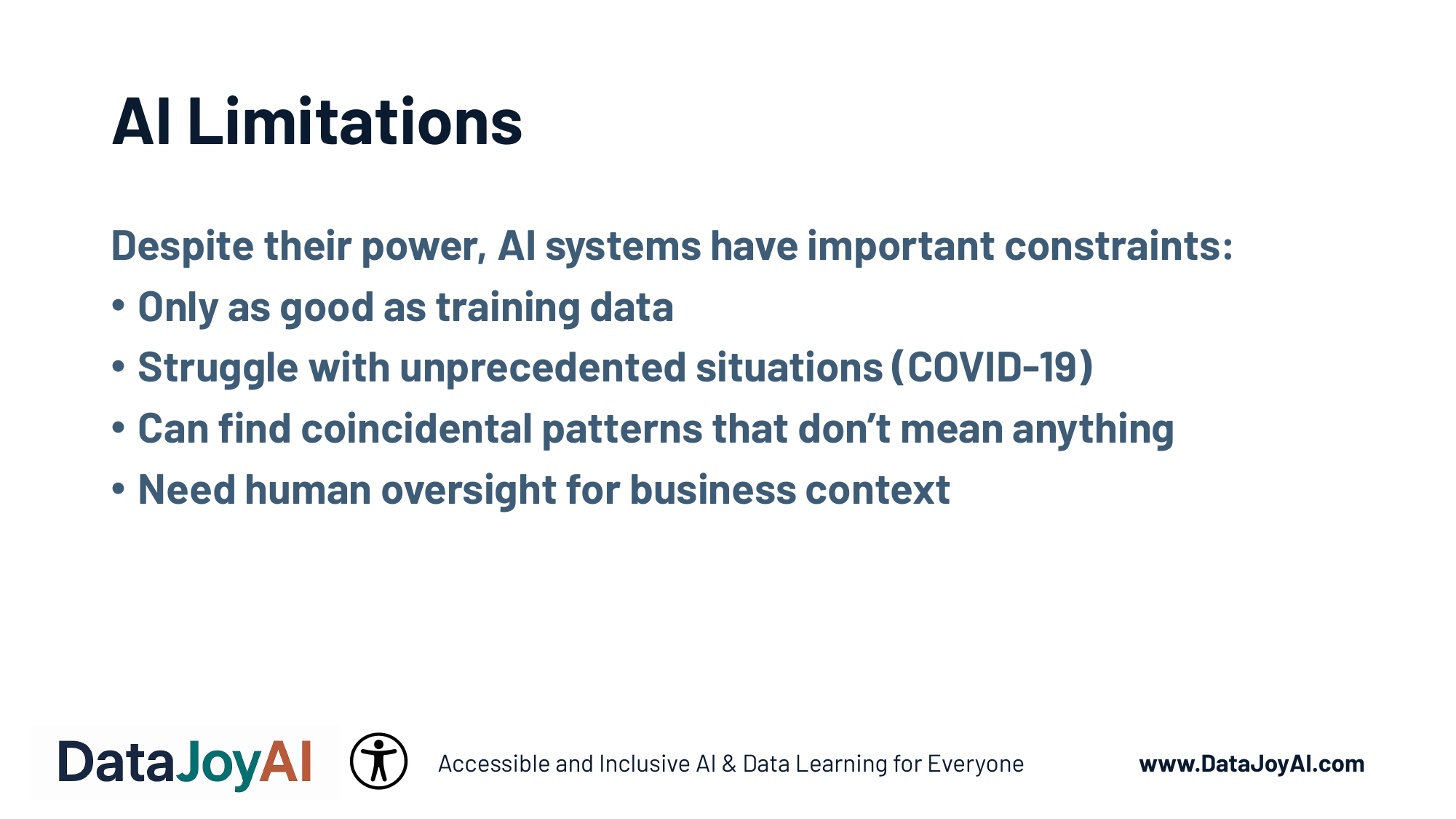

# AI Limitations
Despite their power, AI systems have important constraints:
Only as good as training data
Struggle with unprecedented situations (COVID-19)
Can find coincidental patterns that don’t mean anything
Need human oversight for business context